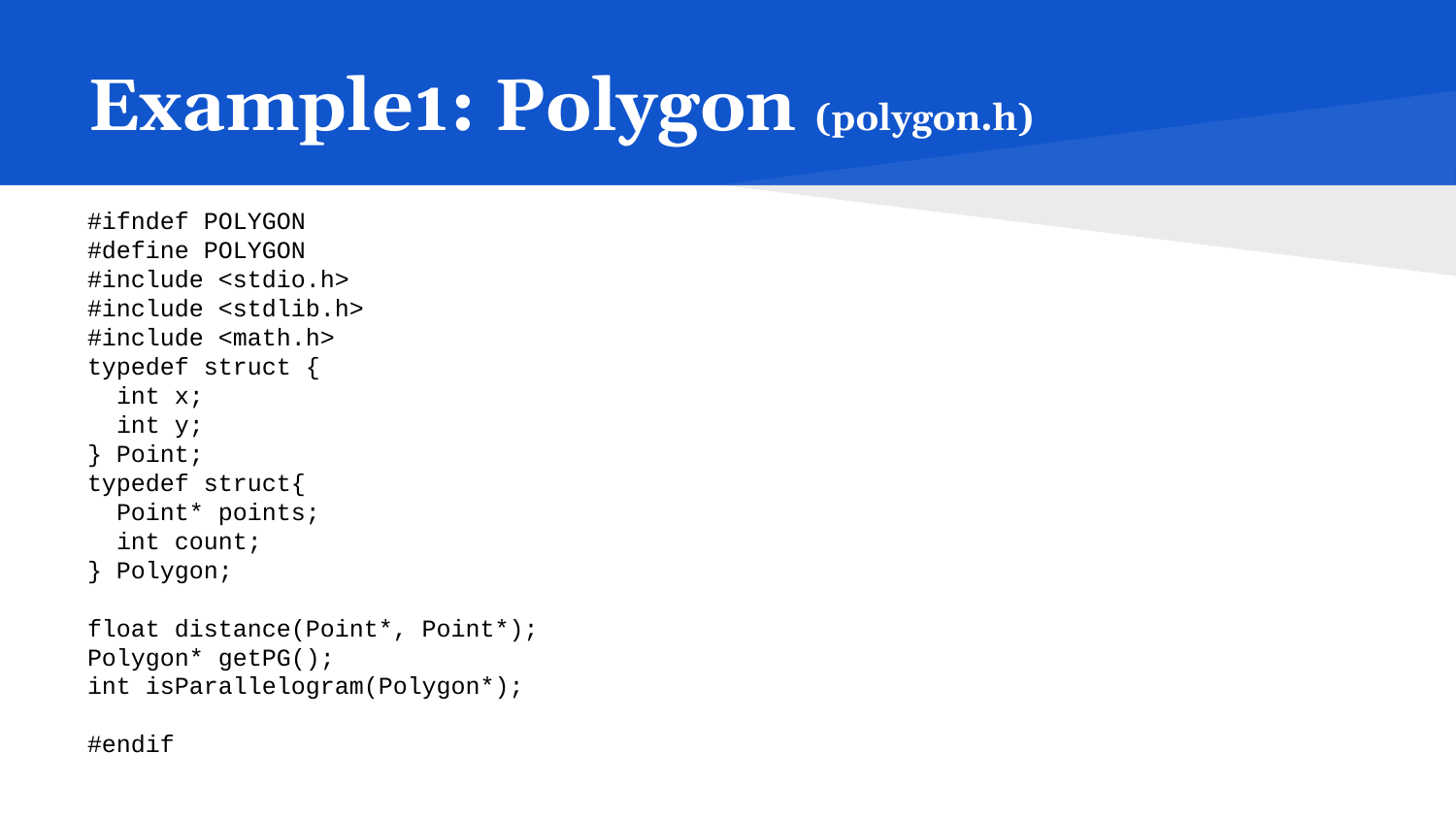

# Example1: Polygon (polygon.h)
#ifndef POLYGON
#define POLYGON
#include <stdio.h>
#include <stdlib.h>
#include <math.h>
typedef struct {
  int x;
  int y;
} Point;
typedef struct{
  Point* points;
  int count;
} Polygon;

float distance(Point*, Point*);
Polygon* getPG();
int isParallelogram(Polygon*);

#endif